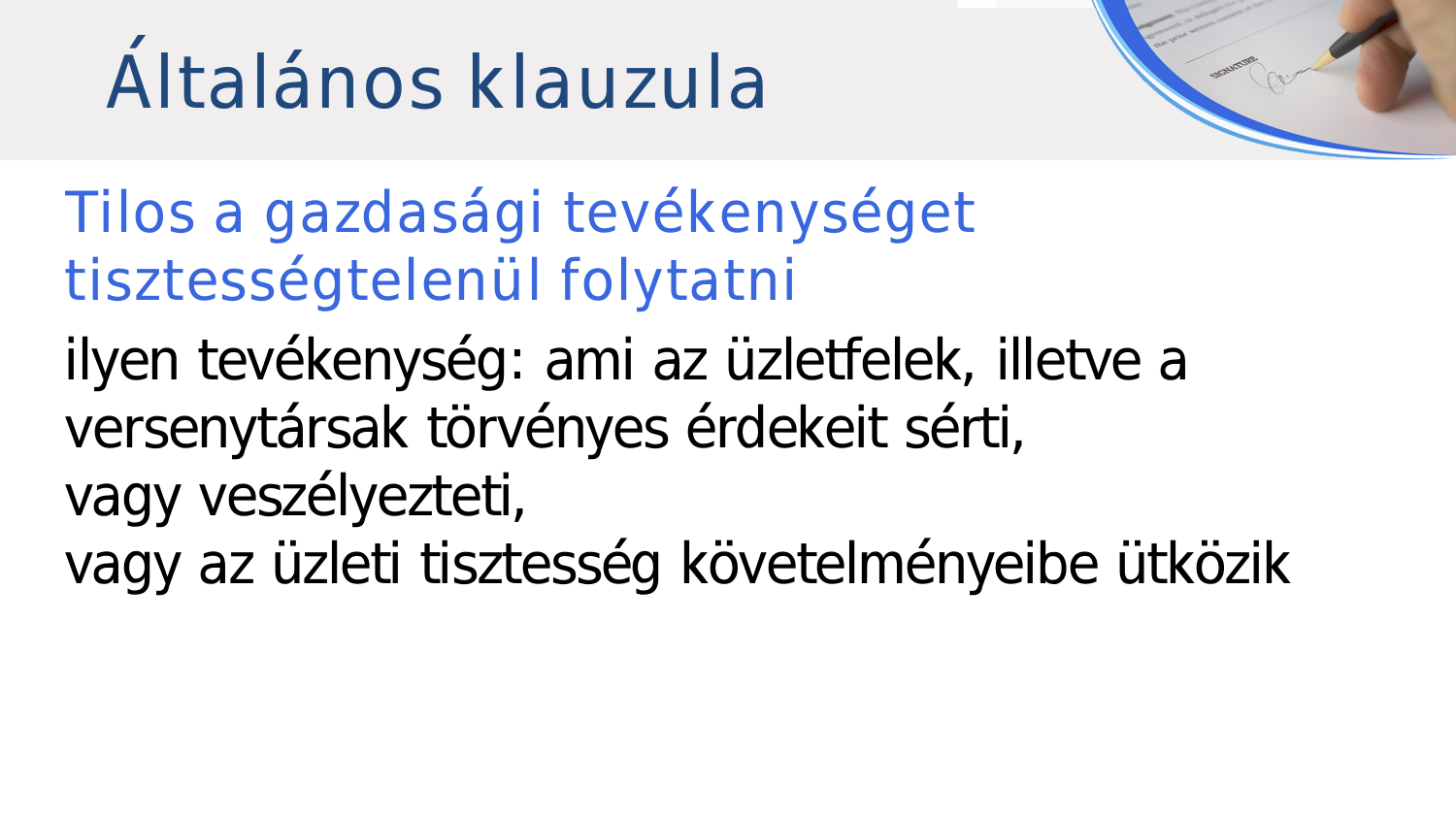

Általános klauzula
Tilos a gazdasági tevékenységet
tisztességtelenül folytatni
ilyen tevékenység: ami az üzletfelek, illetve a
versenytársak törvényes érdekeit sérti,
vagy veszélyezteti,
vagy az üzleti tisztesség követelményeibe ütközik